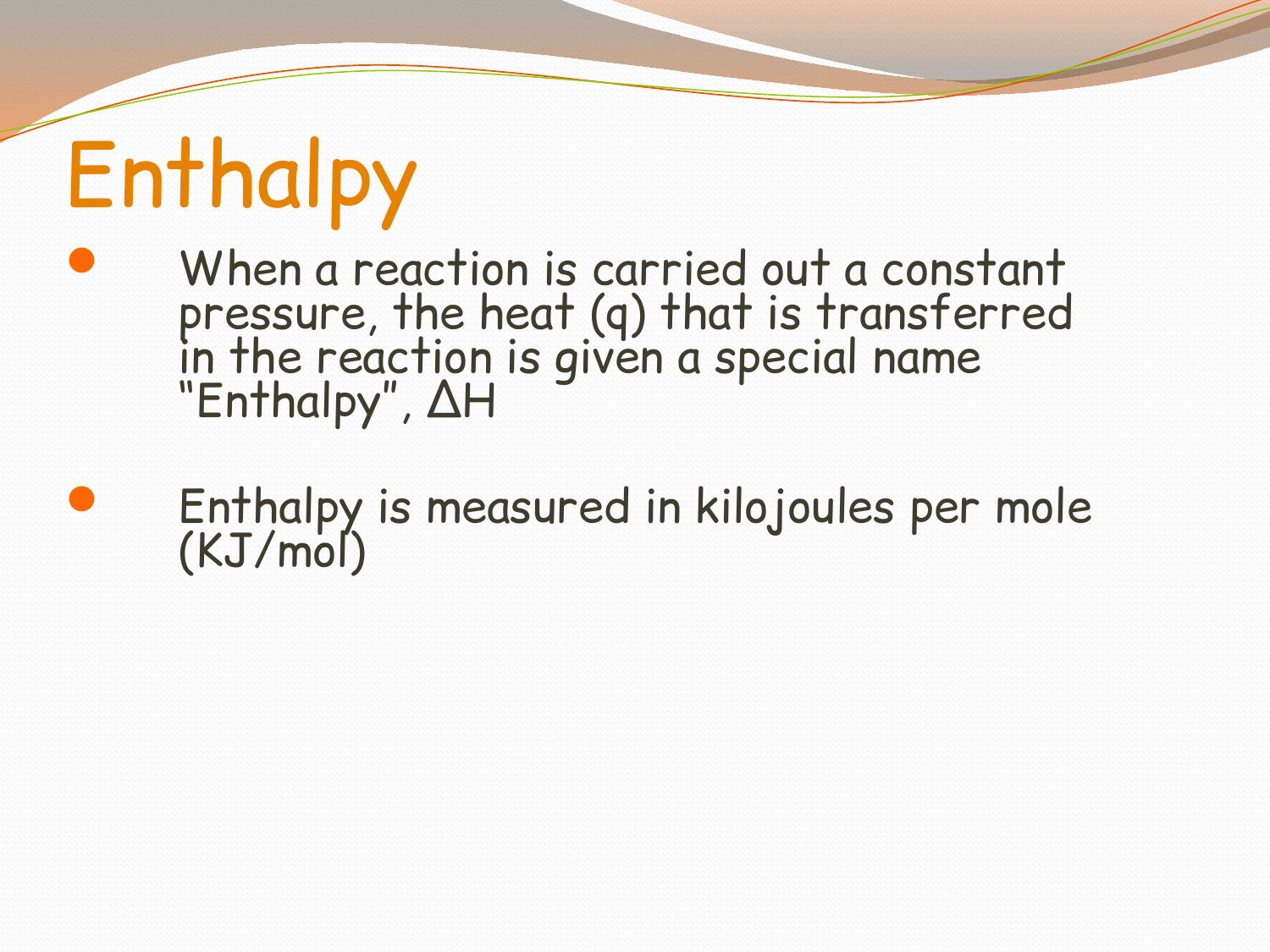

# Enthalpy
When a reaction is carried out a constant pressure, the heat (q) that is transferred in the reaction is given a special name “Enthalpy”, ΔH

Enthalpy is measured in kilojoules per mole (KJ/mol)